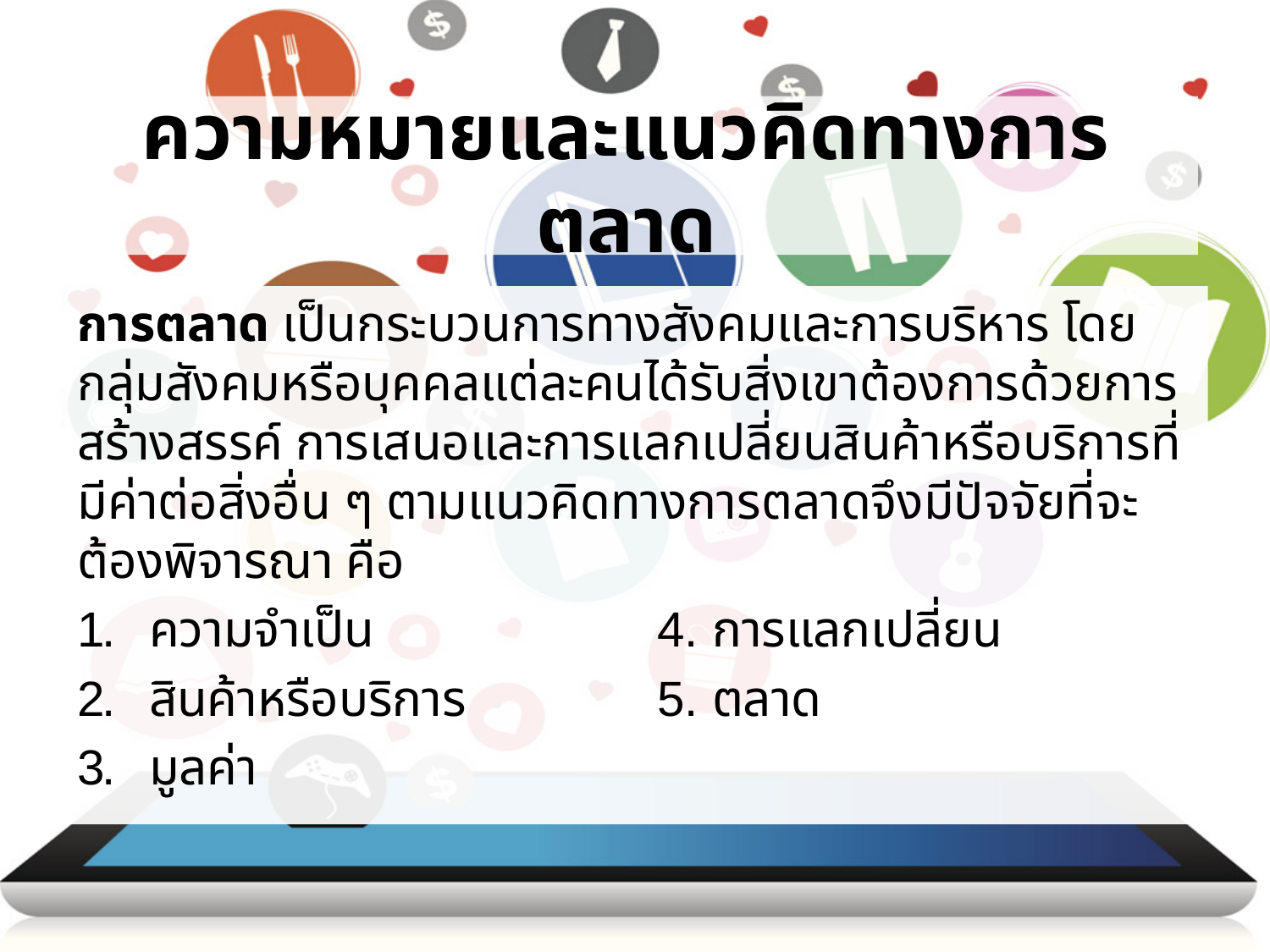

# ความหมายและแนวคิดทางการตลาด
การตลาด เป็นกระบวนการทางสังคมและการบริหาร โดยกลุ่มสังคมหรือบุคคลแต่ละคนได้รับสิ่งเขาต้องการด้วยการสร้างสรรค์ การเสนอและการแลกเปลี่ยนสินค้าหรือบริการที่มีค่าต่อสิ่งอื่น ๆ ตามแนวคิดทางการตลาดจึงมีปัจจัยที่จะต้องพิจารณา คือ
ความจำเป็น			4. การแลกเปลี่ยน
สินค้าหรือบริการ		5. ตลาด
มูลค่า